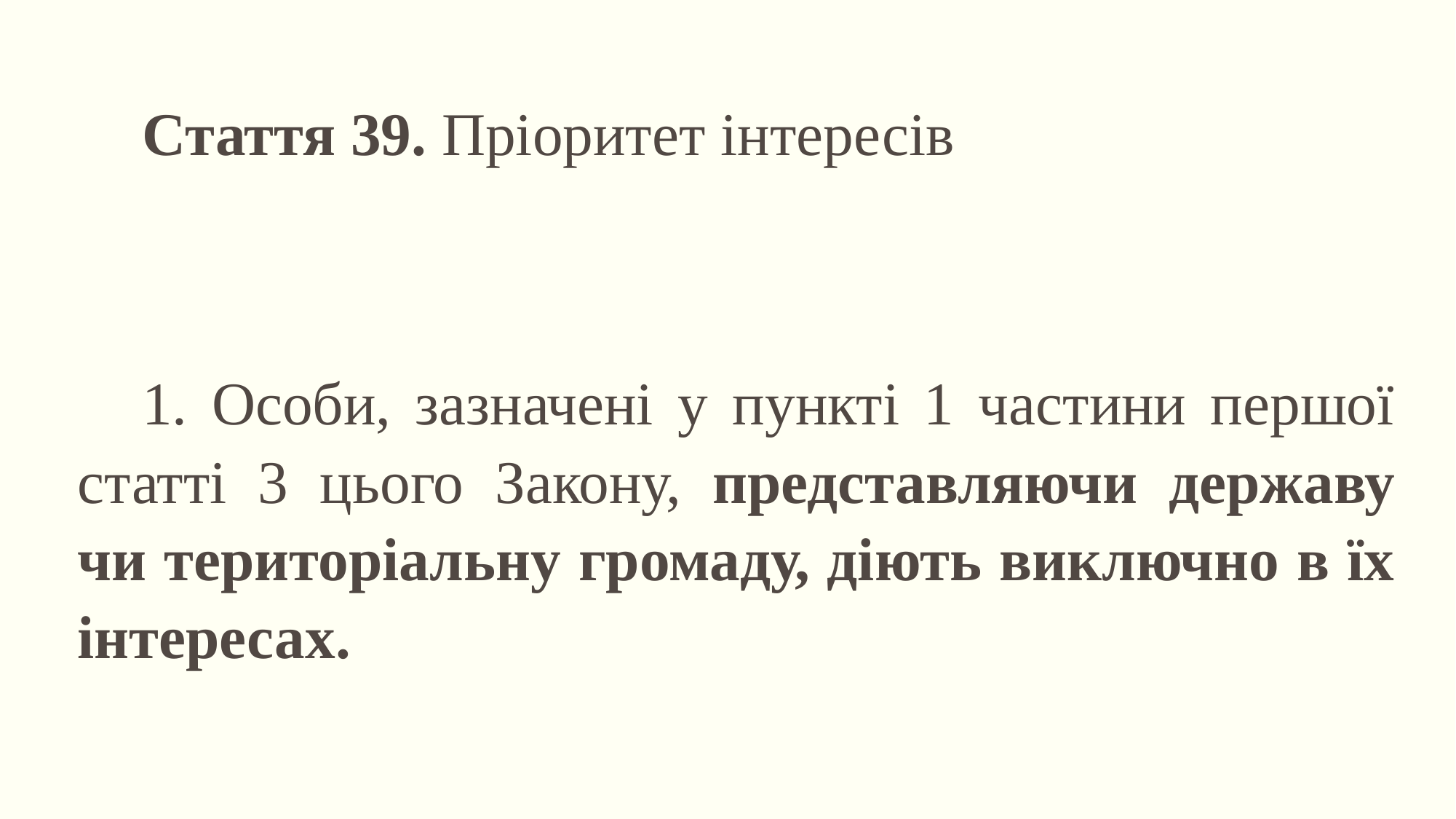

Стаття 39. Пріоритет інтересів

1. Особи, зазначені у пункті 1 частини першої статті 3 цього Закону, представляючи державу чи територіальну громаду, діють виключно в їх інтересах.